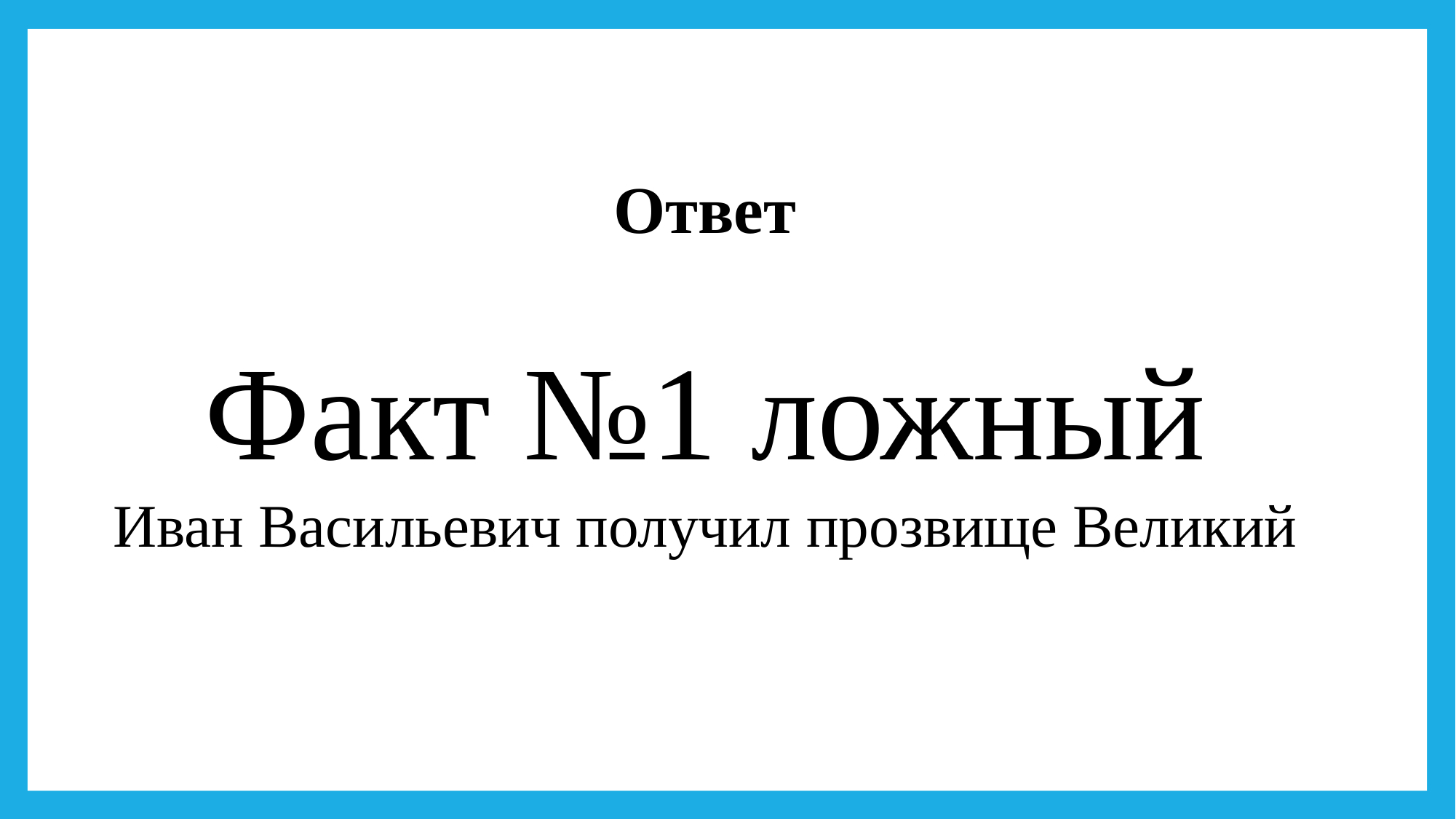

Ответ

Факт №1 ложный
Иван Васильевич получил прозвище Великий